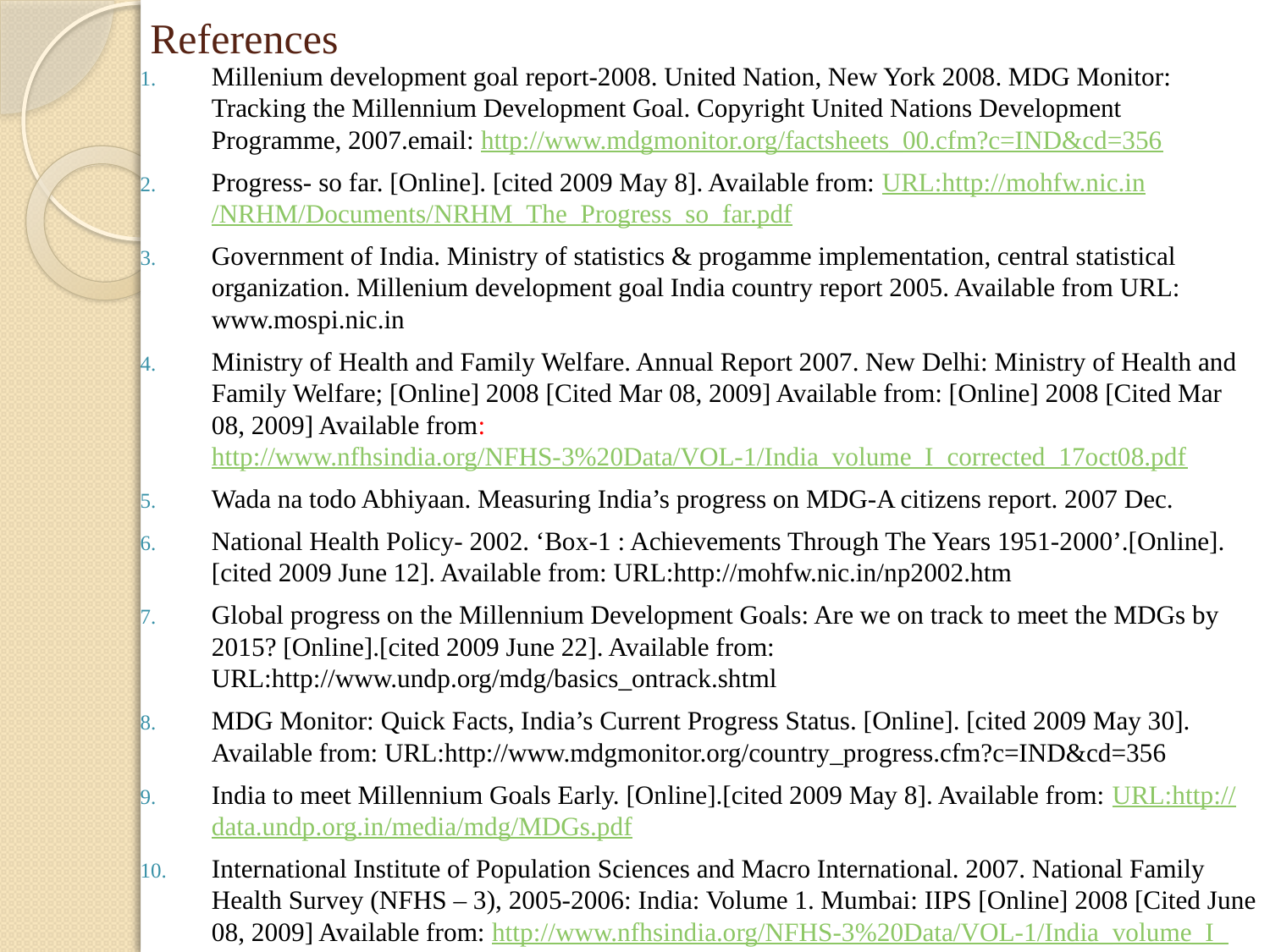

# References
Millenium development goal report-2008. United Nation, New York 2008. MDG Monitor: Tracking the Millennium Development Goal. Copyright United Nations Development Programme, 2007.email: http://www.mdgmonitor.org/factsheets_00.cfm?c=IND&cd=356
Progress- so far. [Online]. [cited 2009 May 8]. Available from: URL:http://mohfw.nic.in/NRHM/Documents/NRHM_The_Progress_so_far.pdf
Government of India. Ministry of statistics & progamme implementation, central statistical organization. Millenium development goal India country report 2005. Available from URL: www.mospi.nic.in
Ministry of Health and Family Welfare. Annual Report 2007. New Delhi: Ministry of Health and Family Welfare; [Online] 2008 [Cited Mar 08, 2009] Available from: [Online] 2008 [Cited Mar 08, 2009] Available from: http://www.nfhsindia.org/NFHS-3%20Data/VOL-1/India_volume_I_corrected_17oct08.pdf
Wada na todo Abhiyaan. Measuring India’s progress on MDG-A citizens report. 2007 Dec.
National Health Policy- 2002. ‘Box-1 : Achievements Through The Years 1951-2000’.[Online].[cited 2009 June 12]. Available from: URL:http://mohfw.nic.in/np2002.htm
Global progress on the Millennium Development Goals: Are we on track to meet the MDGs by 2015? [Online].[cited 2009 June 22]. Available from: URL:http://www.undp.org/mdg/basics_ontrack.shtml
MDG Monitor: Quick Facts, India’s Current Progress Status. [Online]. [cited 2009 May 30]. Available from: URL:http://www.mdgmonitor.org/country_progress.cfm?c=IND&cd=356
India to meet Millennium Goals Early. [Online].[cited 2009 May 8]. Available from: URL:http://data.undp.org.in/media/mdg/MDGs.pdf
International Institute of Population Sciences and Macro International. 2007. National Family Health Survey (NFHS – 3), 2005-2006: India: Volume 1. Mumbai: IIPS [Online] 2008 [Cited June 08, 2009] Available from: http://www.nfhsindia.org/NFHS-3%20Data/VOL-1/India_volume_I_